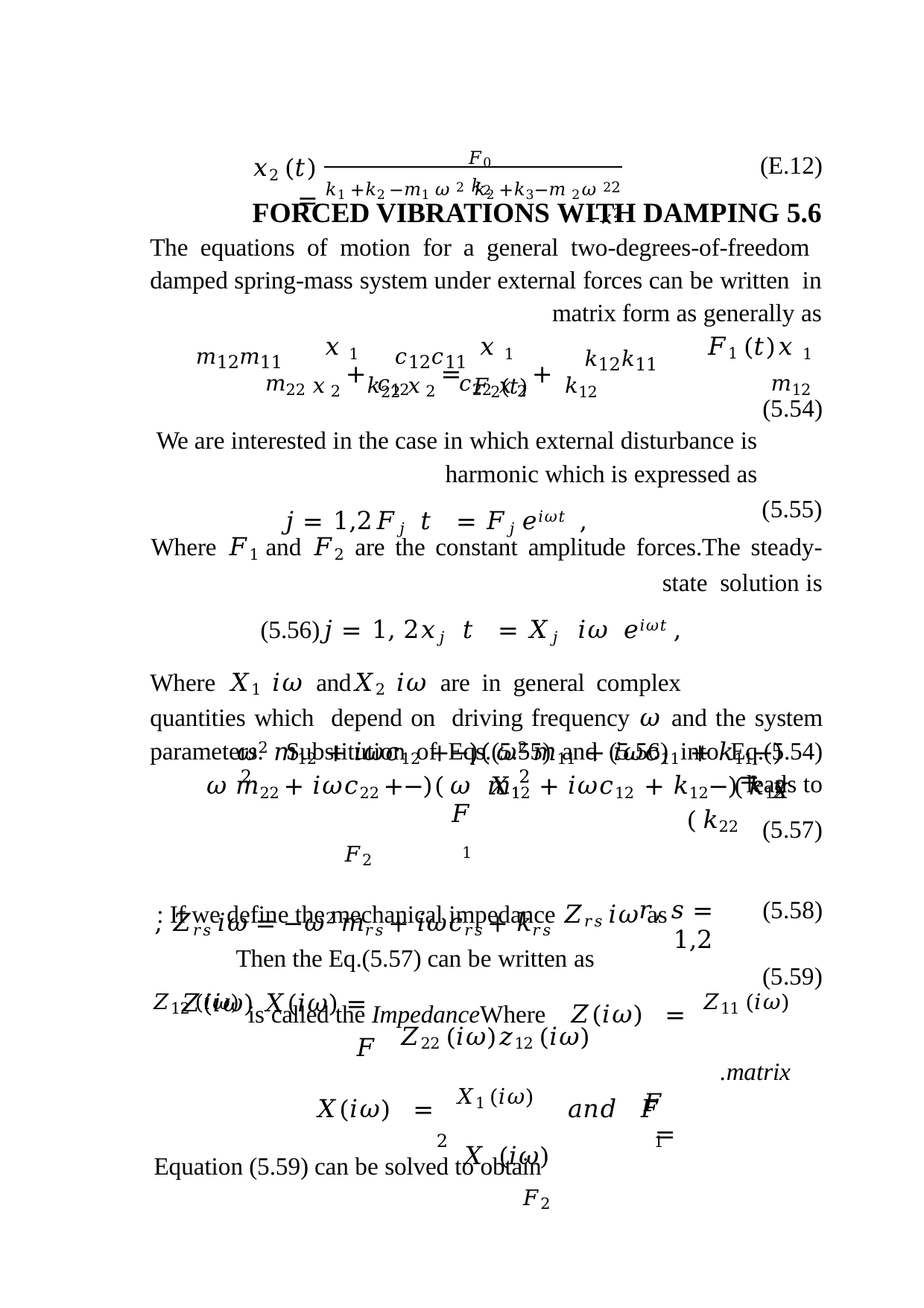

𝐹0 𝑘2
𝑥2 (𝑡) =
(E.12)

 𝑘1 +𝑘2 −𝑚1 𝜔 2 𝑘2 +𝑘3−𝑚 2𝜔 2 −𝑘2
2
5.6 FORCED VIBRATIONS WITH DAMPING
The equations of motion for a general two-degrees-of-freedom  damped spring-mass system under external forces can be written  in matrix form as generally as
𝑥 1	𝑥 1
𝑥 1	𝐹1 (𝑡)
𝑚11	𝑚12
𝑐11	𝑐12
𝑘11	𝑘12
 𝑚12	𝑘22 𝑥 2 = 𝐹2(𝑡)
𝑚22 𝑥 2 + 𝑐12
𝑐22 𝑥 2 + 𝑘12
(5.54)
We are interested in the case in which external disturbance is  harmonic which is expressed as
𝐹𝑗         𝑡   = 𝐹𝑗  𝑒𝑖𝜔𝑡  ,	𝑗 = 1,2
(5.55)
Where 𝐹1 and 𝐹2 are the constant amplitude forces.The steady-state  solution is
𝑥𝑗     𝑡   = 𝑋𝑗       𝑖𝜔 𝑒𝑖𝜔𝑡 ,	𝑗 = 1, 2	(5.56)
Where 𝑋1 𝑖𝜔 and𝑋2 𝑖𝜔 are in general complex quantities which  depend on  driving frequency 𝜔 and the system parameters.  Substitution of Eqs.(5.55) and (5.56) into Eq.(5.54) leads to
(−𝜔2 𝑚11  + 𝑖𝜔𝑐11 + 𝑘11 )	(−𝜔2 𝑚12  + 𝑖𝜔𝑐12  + 𝑘12 )	𝑋1

   𝑋 =
2	2
(−𝜔  𝑚12  + 𝑖𝜔𝑐12 + 𝑘12 )	(−𝜔 𝑚22 + 𝑖𝜔𝑐22 + 𝑘22 )
2
 𝐹2
If we define the mechanical impedance 𝑍𝑟𝑠 𝑖𝜔 as :
𝐹1
(5.57)
𝑍𝑟𝑠 𝑖𝜔 = −𝜔2 𝑚𝑟𝑠 + 𝑖𝜔𝑐𝑟𝑠 + 𝑘𝑟𝑠 ,
Then the Eq.(5.57) can be written as
 𝑍(𝑖𝜔) 𝑋(𝑖𝜔) = 𝐹
𝑟, 𝑠 = 1,2
(5.58)
(5.59)
Where    𝑍(𝑖𝜔)   =  𝑍11 (𝑖𝜔)	𝑍12 (𝑖𝜔) is called the Impedance
𝑧12 (𝑖𝜔)	𝑍22 (𝑖𝜔)
matrix.
𝐹1
 𝑋(𝑖𝜔)   =  𝑋1 (𝑖𝜔)    𝑎𝑛𝑑   𝐹 =
𝑋 (𝑖𝜔)	𝐹2
2
Equation (5.59) can be solved to obtain